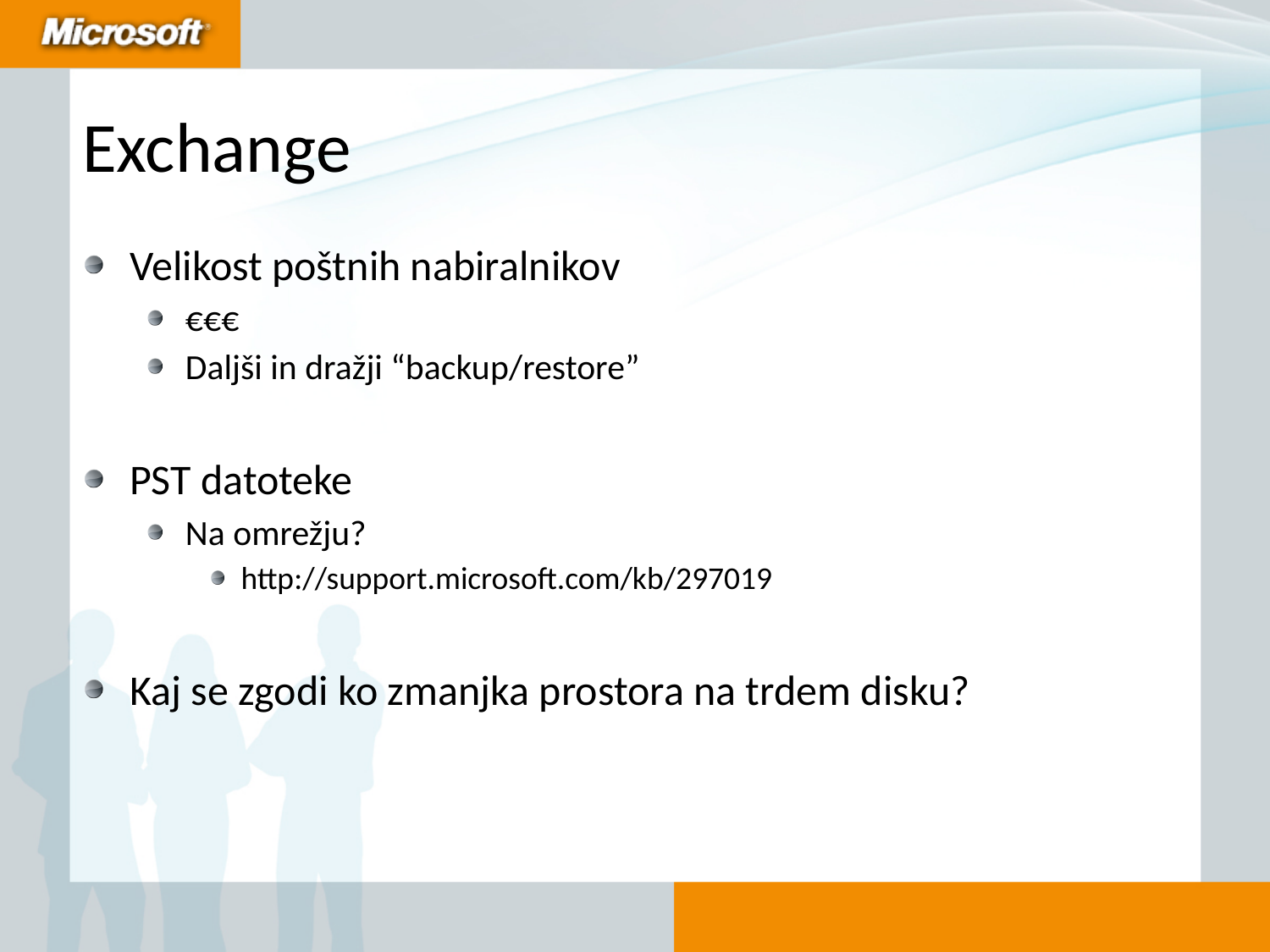

# Exchange
Velikost poštnih nabiralnikov
€€€
Daljši in dražji “backup/restore”

PST datoteke
Na omrežju?
http://support.microsoft.com/kb/297019

Kaj se zgodi ko zmanjka prostora na trdem disku?